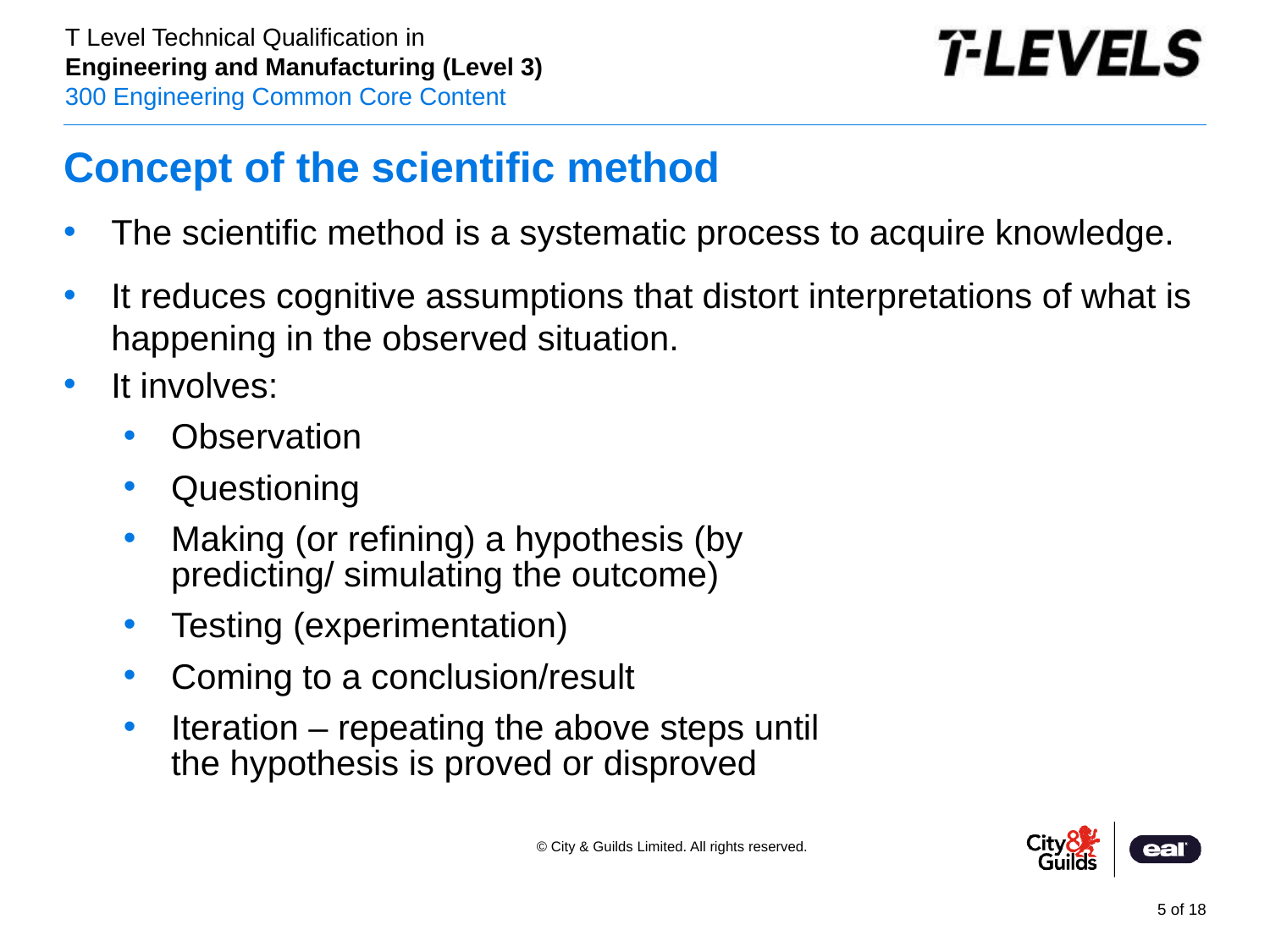

# Concept of the scientific method
The scientific method is a systematic process to acquire knowledge.
It reduces cognitive assumptions that distort interpretations of what is happening in the observed situation.

It involves:
Observation
Questioning
Making (or refining) a hypothesis (by predicting/ simulating the outcome)
Testing (experimentation)
Coming to a conclusion/result
Iteration – repeating the above steps until the hypothesis is proved or disproved